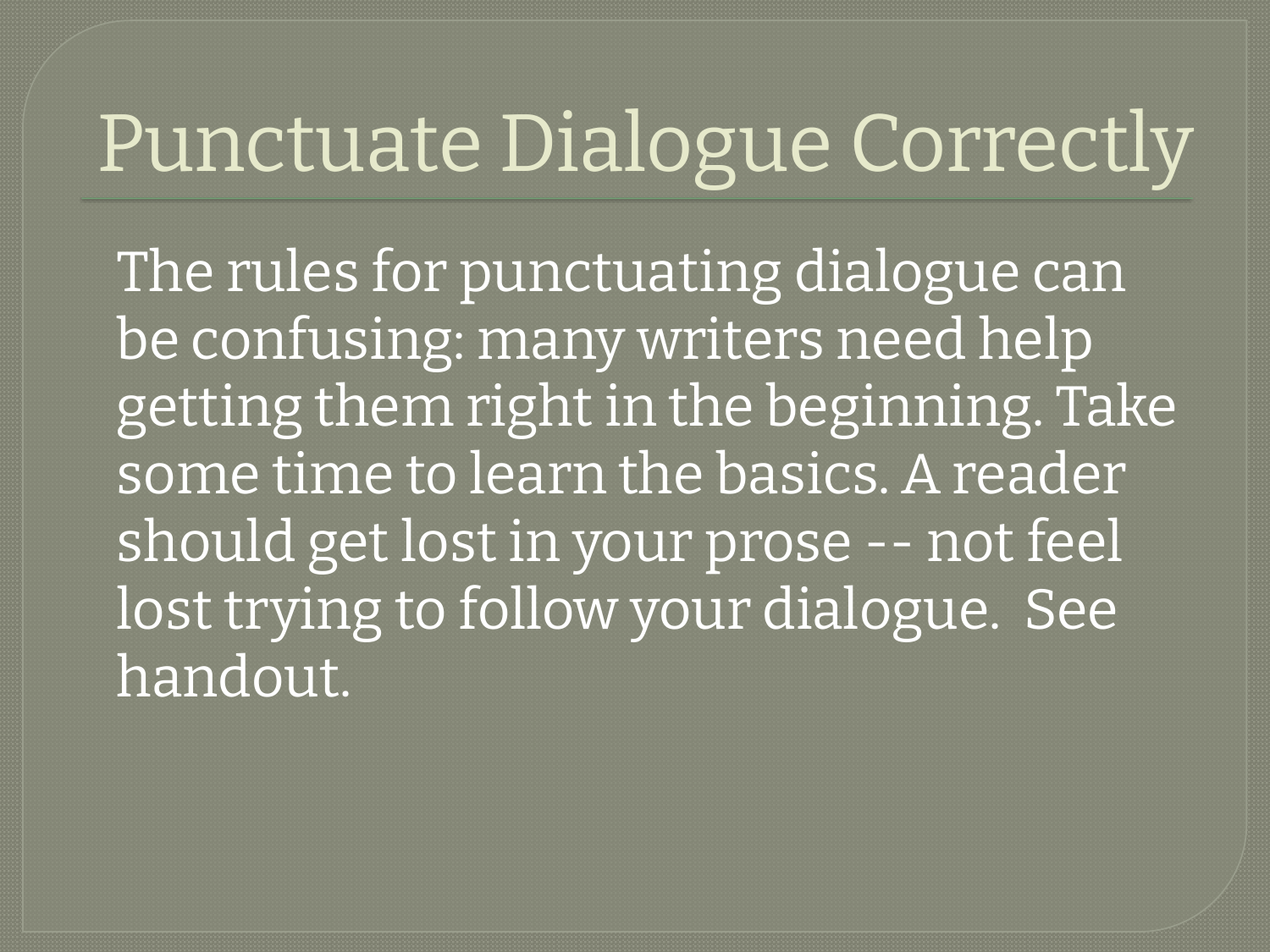

# Punctuate Dialogue Correctly
	The rules for punctuating dialogue can be confusing: many writers need help getting them right in the beginning. Take some time to learn the basics. A reader should get lost in your prose -- not feel lost trying to follow your dialogue.  See handout.